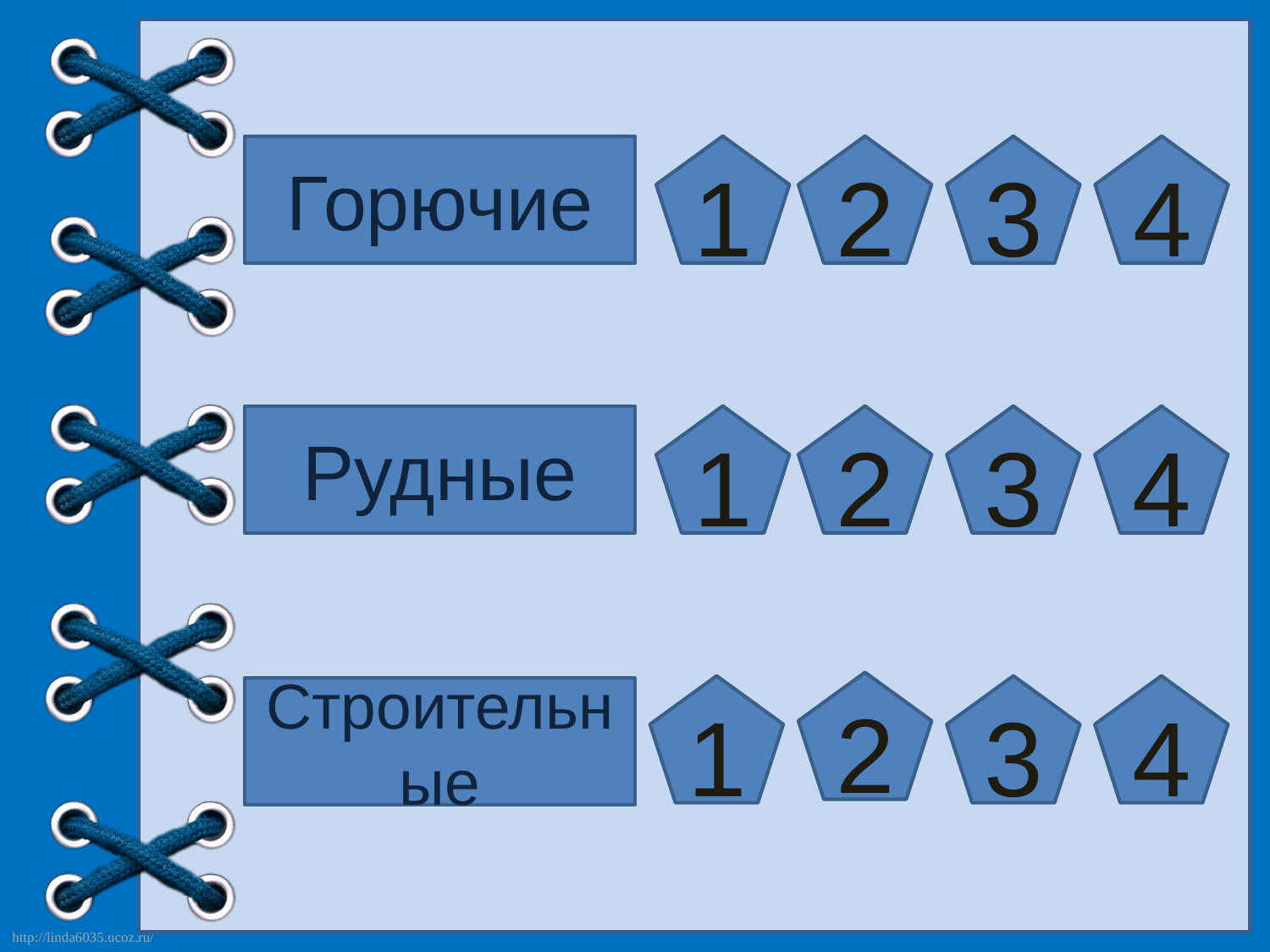

Горючие
1
2
3
4
Рудные
1
2
3
4
2
1
3
4
Строительные